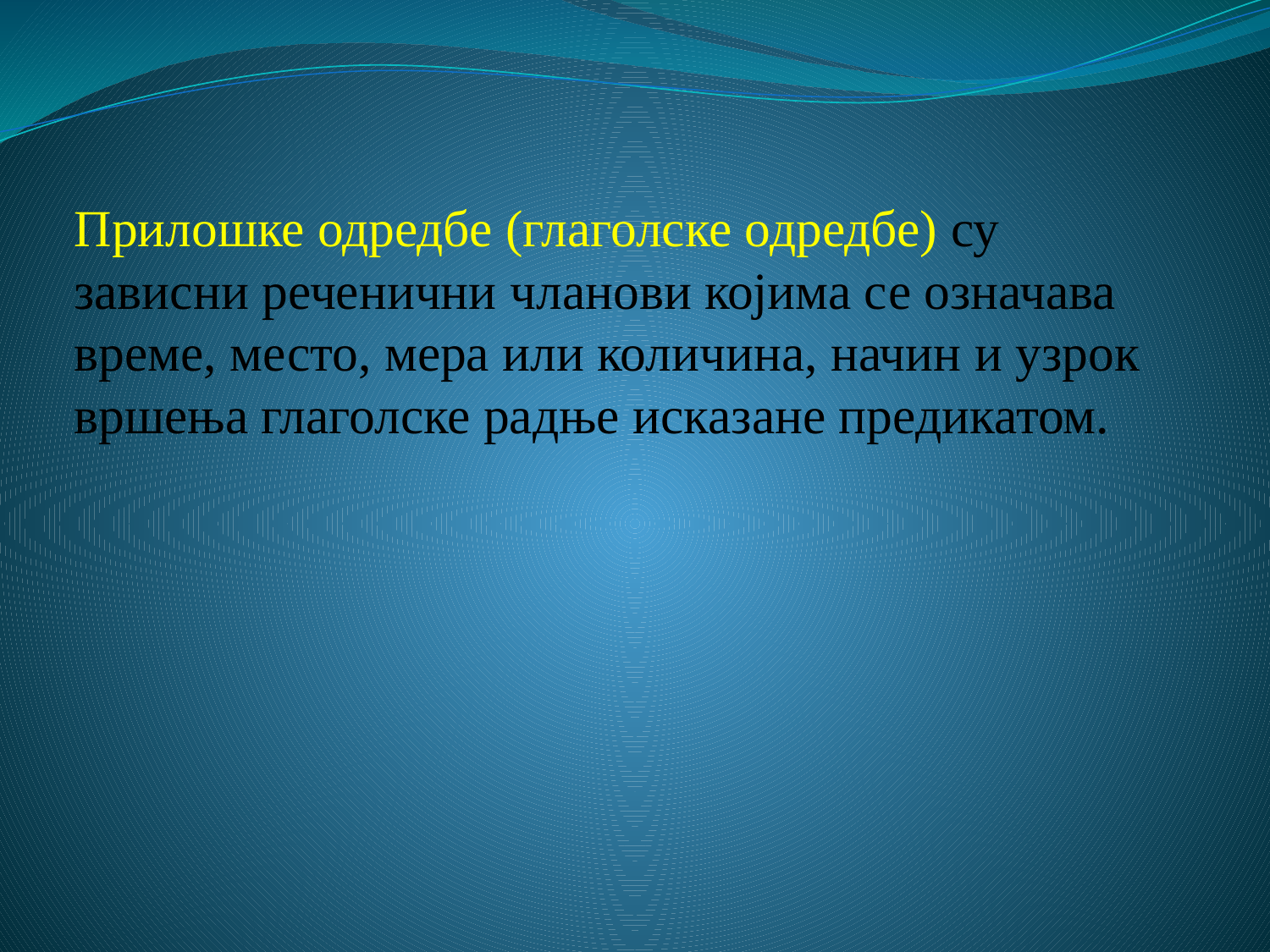

# Прилошке одредбе (глаголске одредбе) су зависни реченични чланови којима се означава време, место, мера или количина, начин и узрок вршења глаголске радње исказане предикатом.